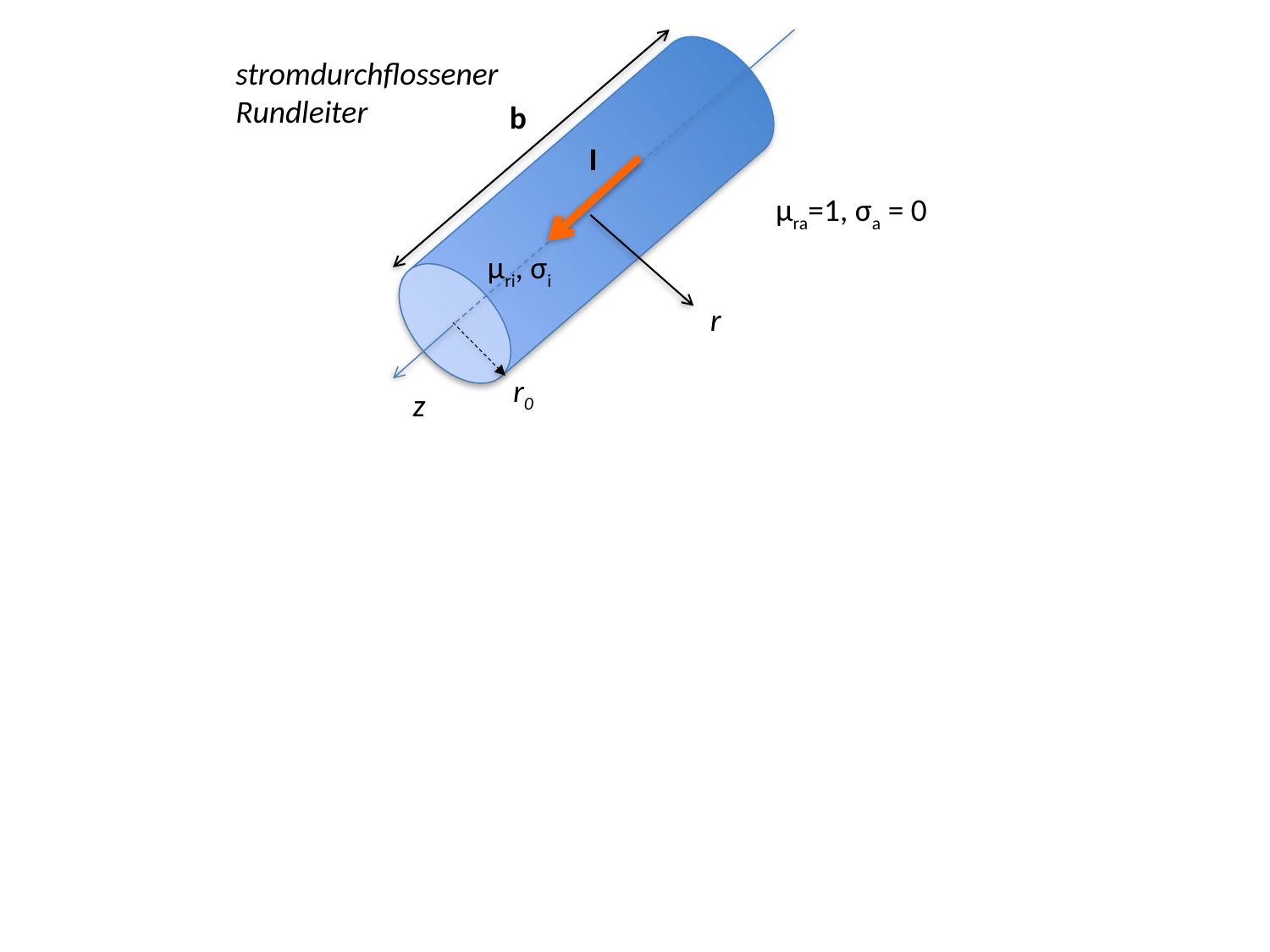

stromdurchflossener Rundleiter
b
I
μra=1, σa = 0
μri, σi
r
r0
z